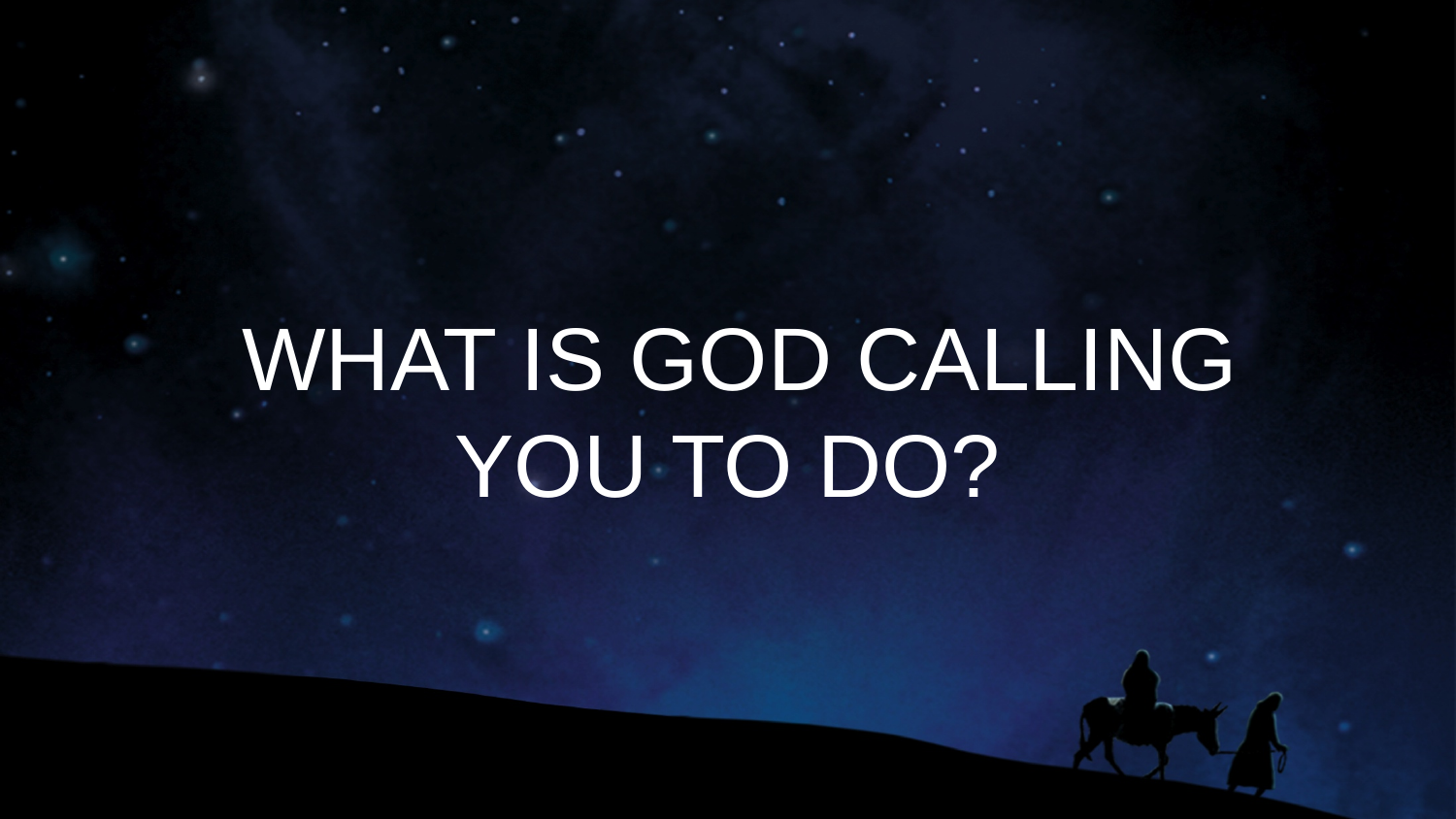

# WHAT IS GOD CALLING YOU TO DO?